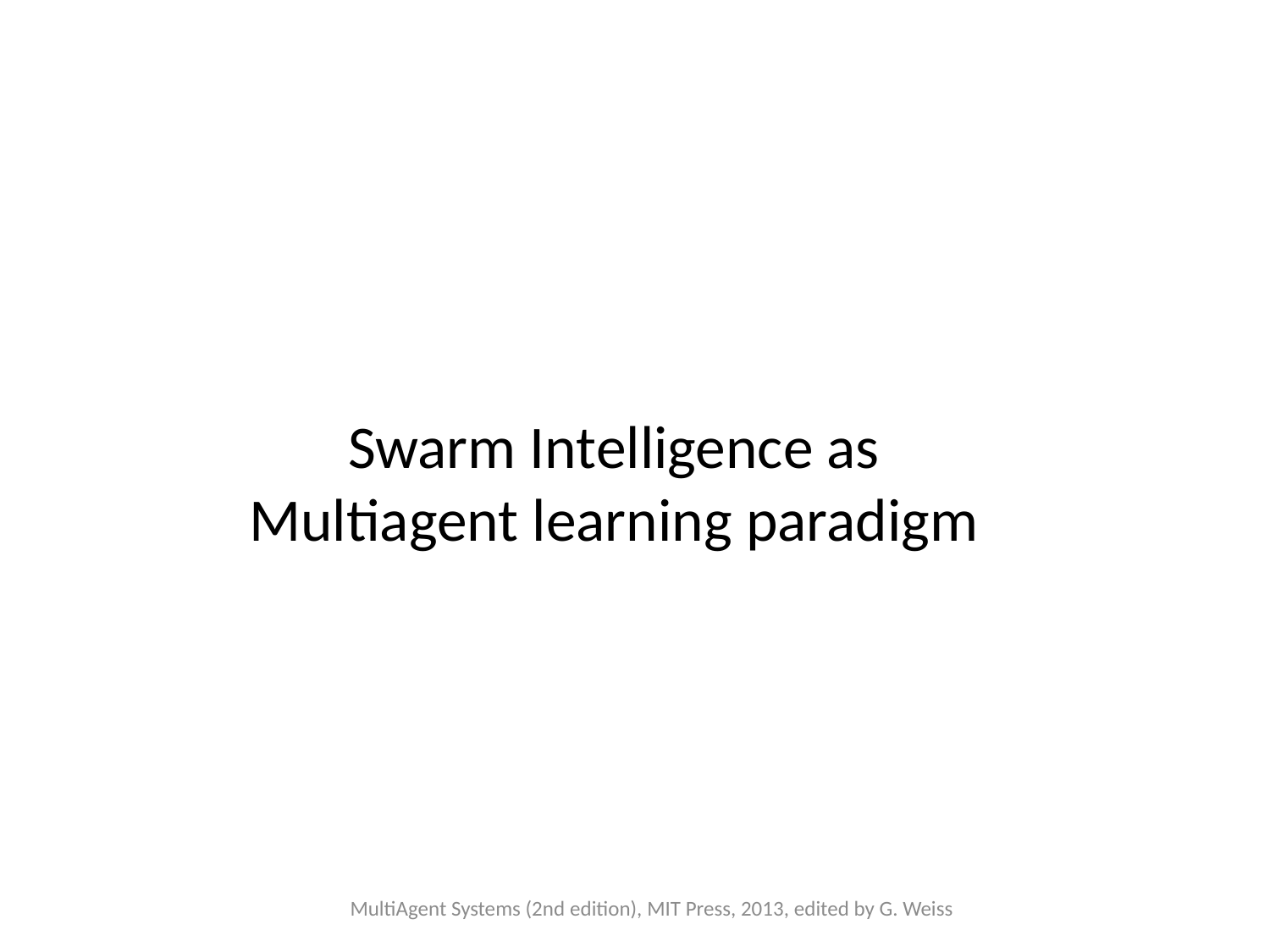

# Swarm Intelligence as Multiagent learning paradigm
MultiAgent Systems (2nd edition), MIT Press, 2013, edited by G. Weiss